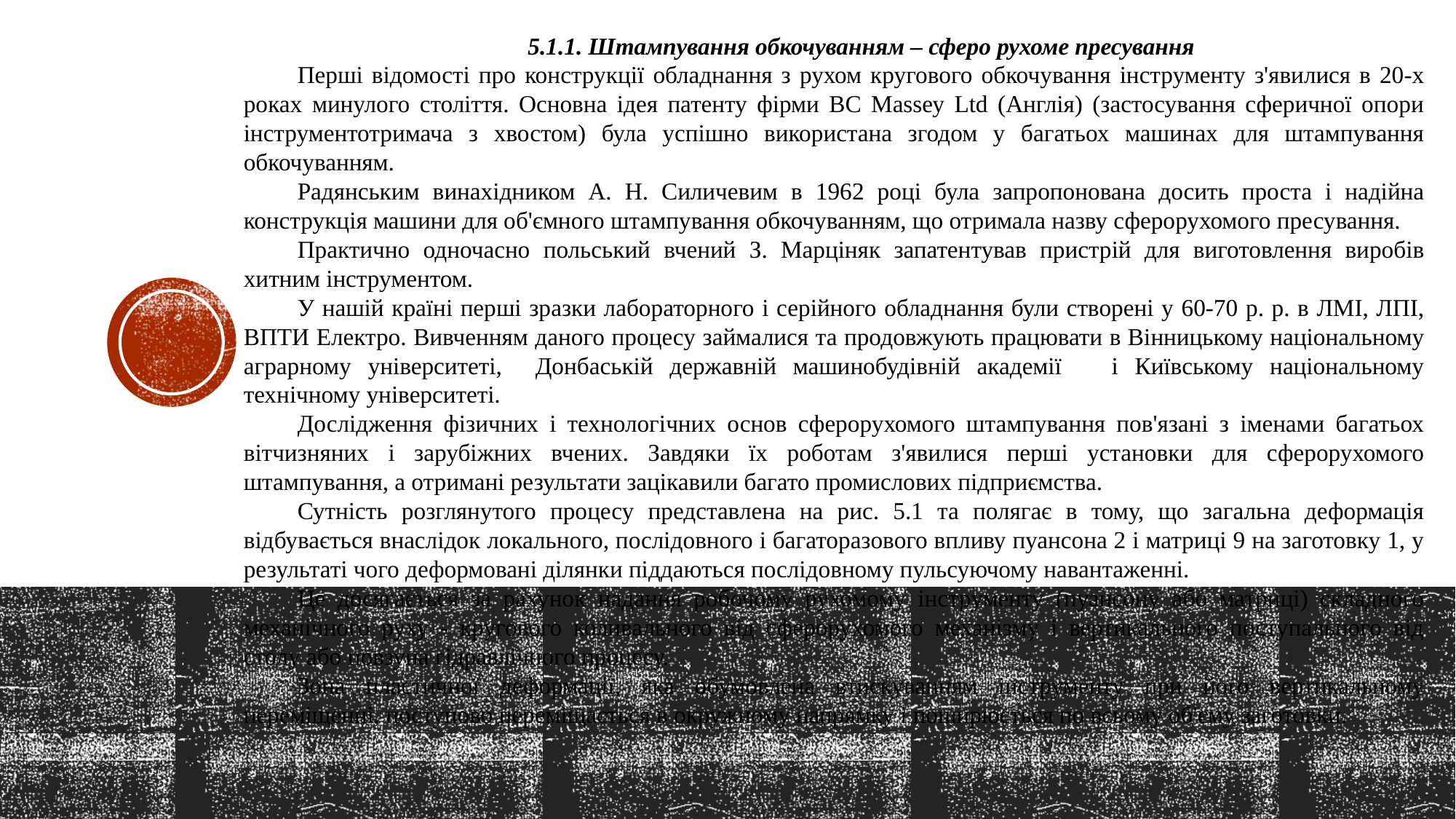

5.1.1. Штампування обкочуванням – сферо рухоме пресування
Перші відомості про конструкції обладнання з рухом кругового обкочування інструменту з'явилися в 20-х роках минулого століття. Основна ідея патенту фірми ВС Маssеу Ltd (Англія) (застосування сферичної опори інструментотримача з хвостом) була успішно використана згодом у багатьох машинах для штампування обкочуванням.
Радянським винахідником А. Н. Силичевим в 1962 році була запропонована досить проста і надійна конструкція машини для об'ємного штампування обкочуванням, що отримала назву сферорухомого пресування.
Практично одночасно польський вчений З. Марціняк запатентував пристрій для виготовлення виробів хитним інструментом.
У нашій країні перші зразки лабораторного і серійного обладнання були створені у 60-70 р. р. в ЛМІ, ЛПІ, ВПТИ Електро. Вивченням даного процесу займалися та продовжують працювати в Вінницькому національному аграрному університеті,  Донбаській державній машинобудівній академії   і Київському національному технічному університеті.
Дослідження фізичних і технологічних основ сферорухомого штампування пов'язані з іменами багатьох вітчизняних і зарубіжних вчених. Завдяки їх роботам з'явилися перші установки для сферорухомого штампування, а отримані результати зацікавили багато промислових підприємства.
Сутність розглянутого процесу представлена на рис. 5.1 та полягає в тому, що загальна деформація відбувається внаслідок локального, послідовного і багаторазового впливу пуансона 2 і матриці 9 на заготовку 1, у результаті чого деформовані ділянки піддаються послідовному пульсуючому навантаженні.
Це досягається за рахунок надання робочому рухомому інструменту (пуансону або матриці) складного механічного руху - кругового коливального від сферорухомого механізму і вертикального поступального від столу або повзуна гідравлічного процесу.
Зона пластичної деформації, яка обумовлена втискуванням інструменту при його вертикальному переміщенні, поступово переміщається в окружному напрямку і поширюється по всьому об'єму заготовки.